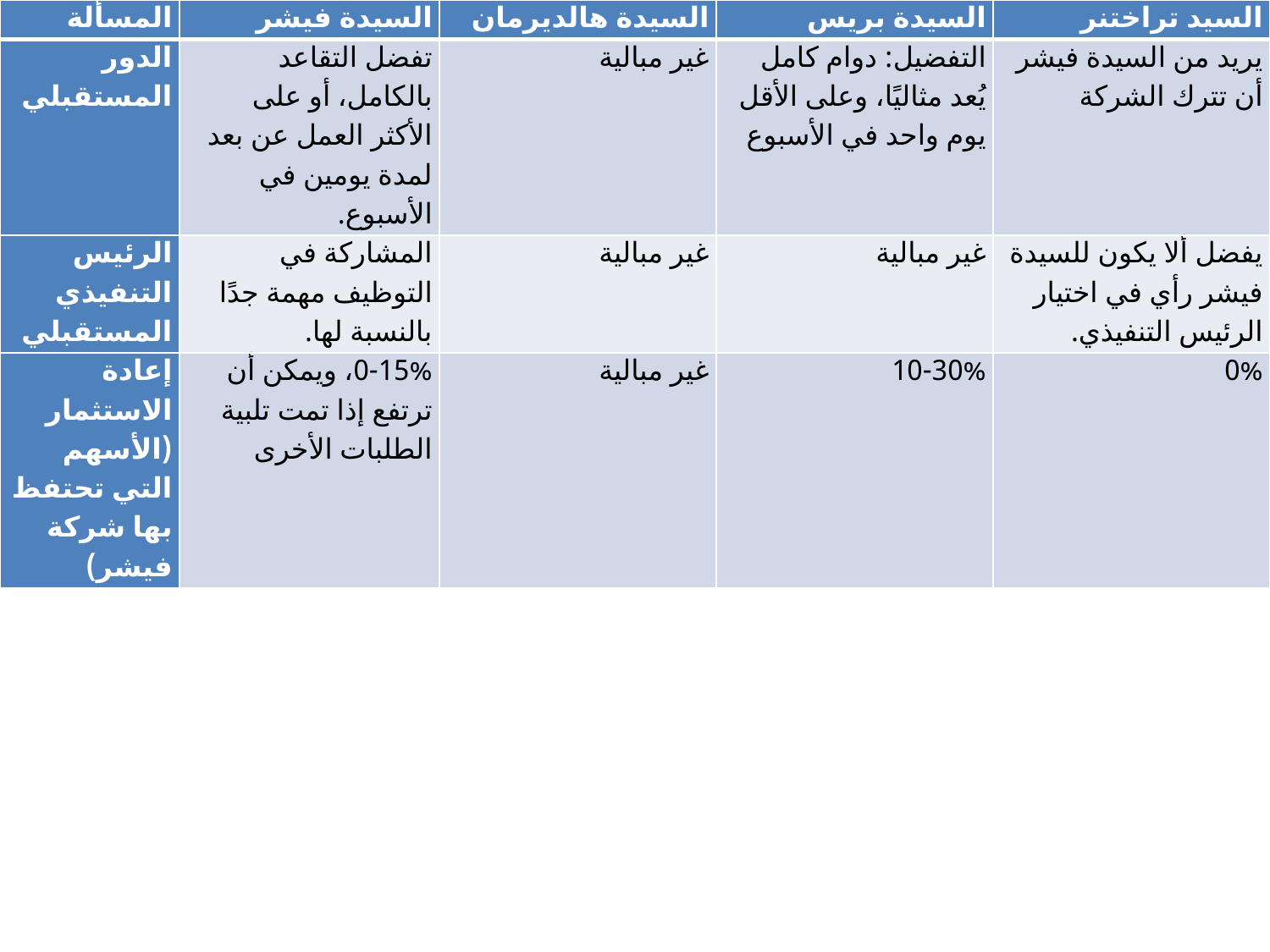

| المسألة | السيدة فيشر | السيدة هالديرمان | السيدة بريس | السيد تراختنر |
| --- | --- | --- | --- | --- |
| الدور المستقبلي | تفضل التقاعد بالكامل، أو على الأكثر العمل عن بعد لمدة يومين في الأسبوع. | غير مبالية | التفضيل: دوام كامل يُعد مثاليًا، وعلى الأقل يوم واحد في الأسبوع | يريد من السيدة فيشر أن تترك الشركة |
| الرئيس التنفيذي المستقبلي | المشاركة في التوظيف مهمة جدًا بالنسبة لها. | غير مبالية | غير مبالية | يفضل ألا يكون للسيدة فيشر رأي في اختيار الرئيس التنفيذي. |
| إعادة الاستثمار (الأسهم التي تحتفظ بها شركة فيشر) | 0-15%، ويمكن أن ترتفع إذا تمت تلبية الطلبات الأخرى | غير مبالية | 10-30% | 0% |